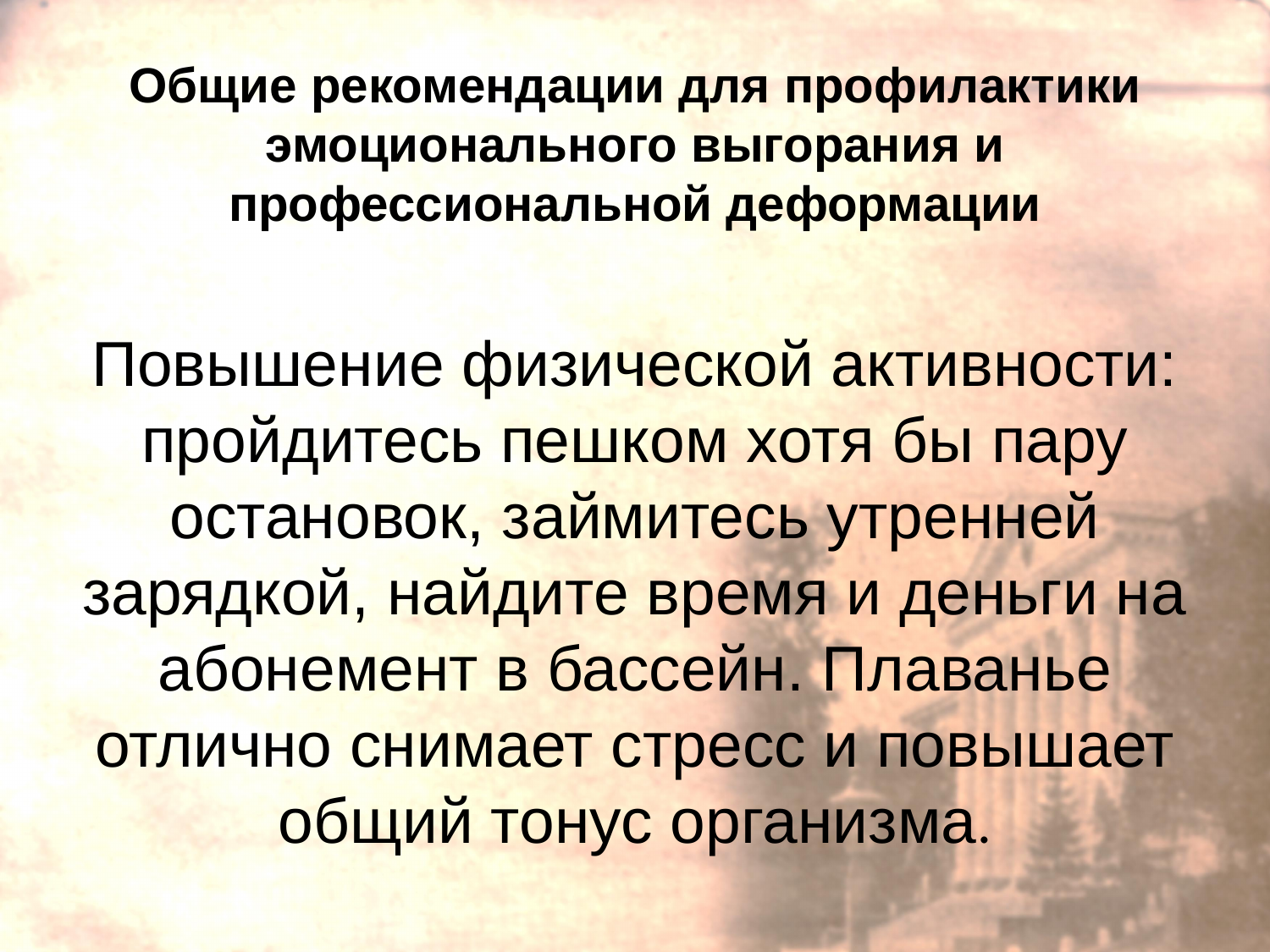

# Общие рекомендации для профилактики эмоционального выгорания и профессиональной деформации
Повышение физической активности: пройдитесь пешком хотя бы пару остановок, займитесь утренней зарядкой, найдите время и деньги на абонемент в бассейн. Плаванье отлично снимает стресс и повышает общий тонус организма.